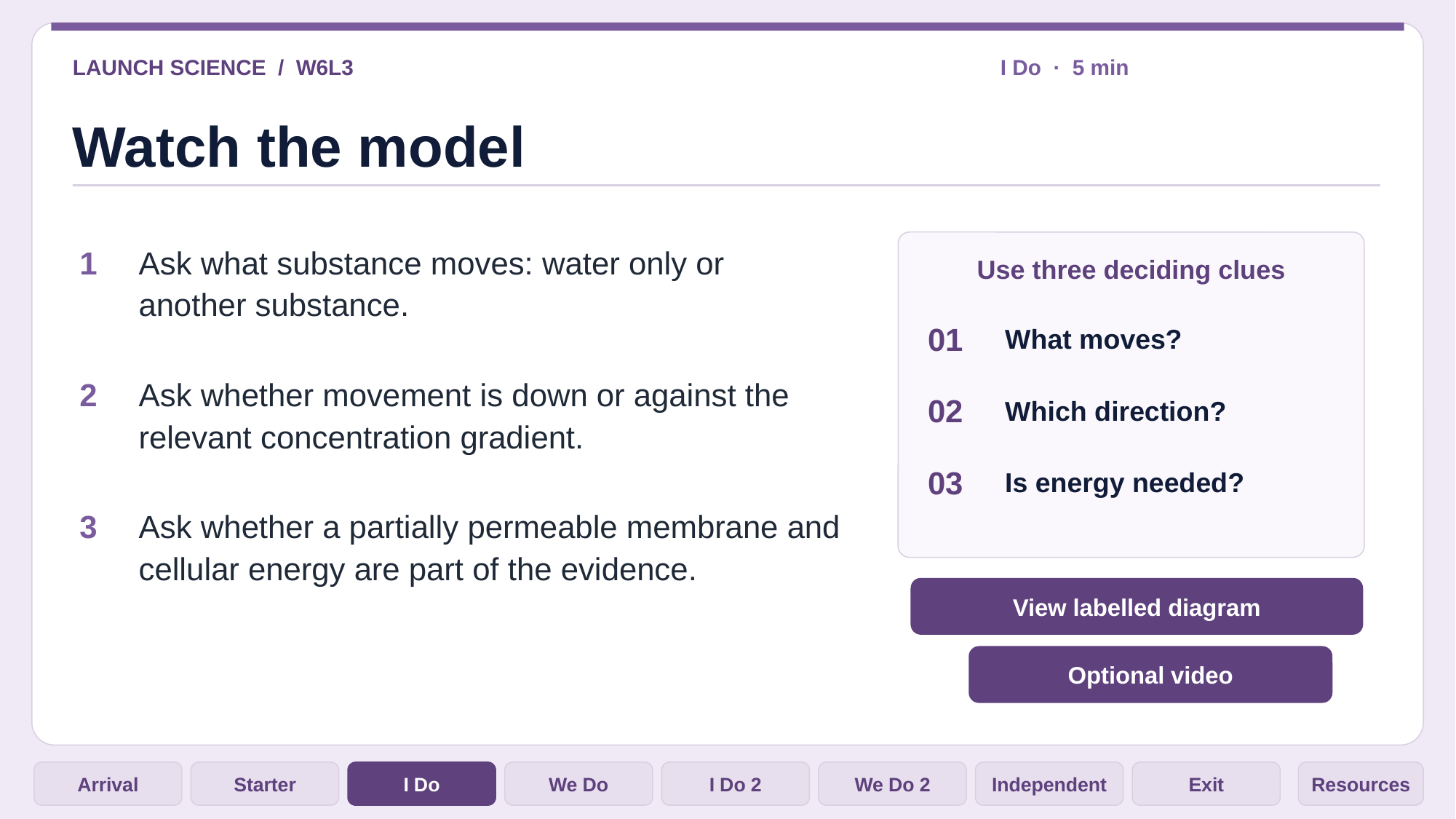

LAUNCH SCIENCE  /  W6L3
I Do  ·  5 min
Watch the model

1
Ask what substance moves: water only or another substance.
Use three deciding clues
01
What moves?
2
Ask whether movement is down or against the relevant concentration gradient.
02
Which direction?
03
Is energy needed?
3
Ask whether a partially permeable membrane and cellular energy are part of the evidence.
View labelled diagram
Optional video
Arrival
Starter
I Do
We Do
I Do 2
We Do 2
Independent
Exit
Resources